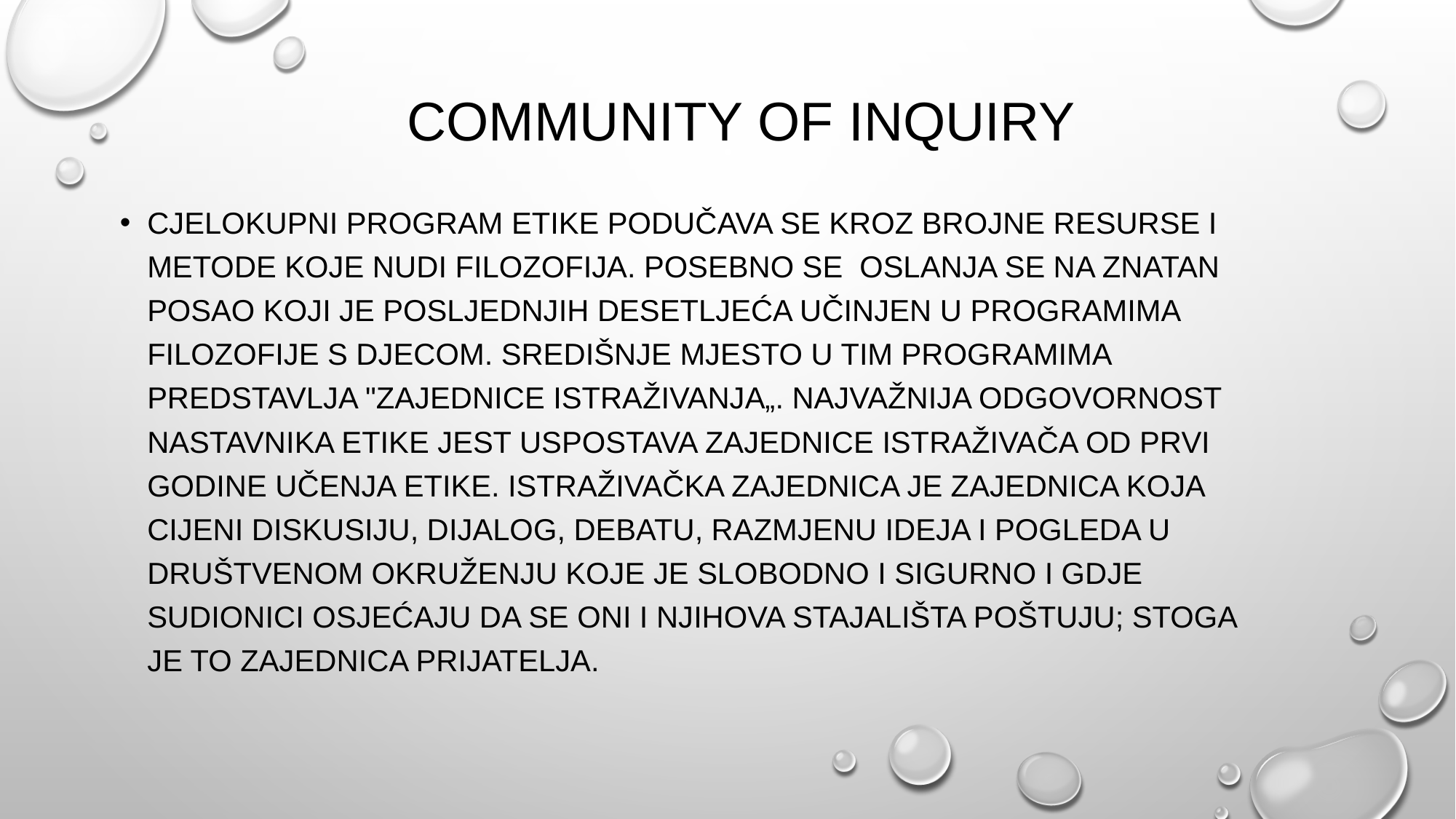

# Community of Inquiry
Cjelokupni program etike podučava se kroz brojne resurse i metode koje nudi filozofija. Posebno se  oslanja se na znatan posao koji je posljednjih desetljeća učinjen u programima filozofije s djecom. Središnje mjesto u tim programima predstavlja "zajednice istraživanja„. Najvažnija odgovornost nastavnika etike jest uspostava zajednice istraživaČa od prvi godine učenja etike. Istraživačka zajednica je zajednica koja cijeni diskusiju, dijalog, debatu, razmjenu ideja i pogleda u društvenom okruženju koje je slobodno i sigurno i gdje sudionici osjećaju da se oni i njihova stajališta poštuju; stoga je to zajednica prijatelja.